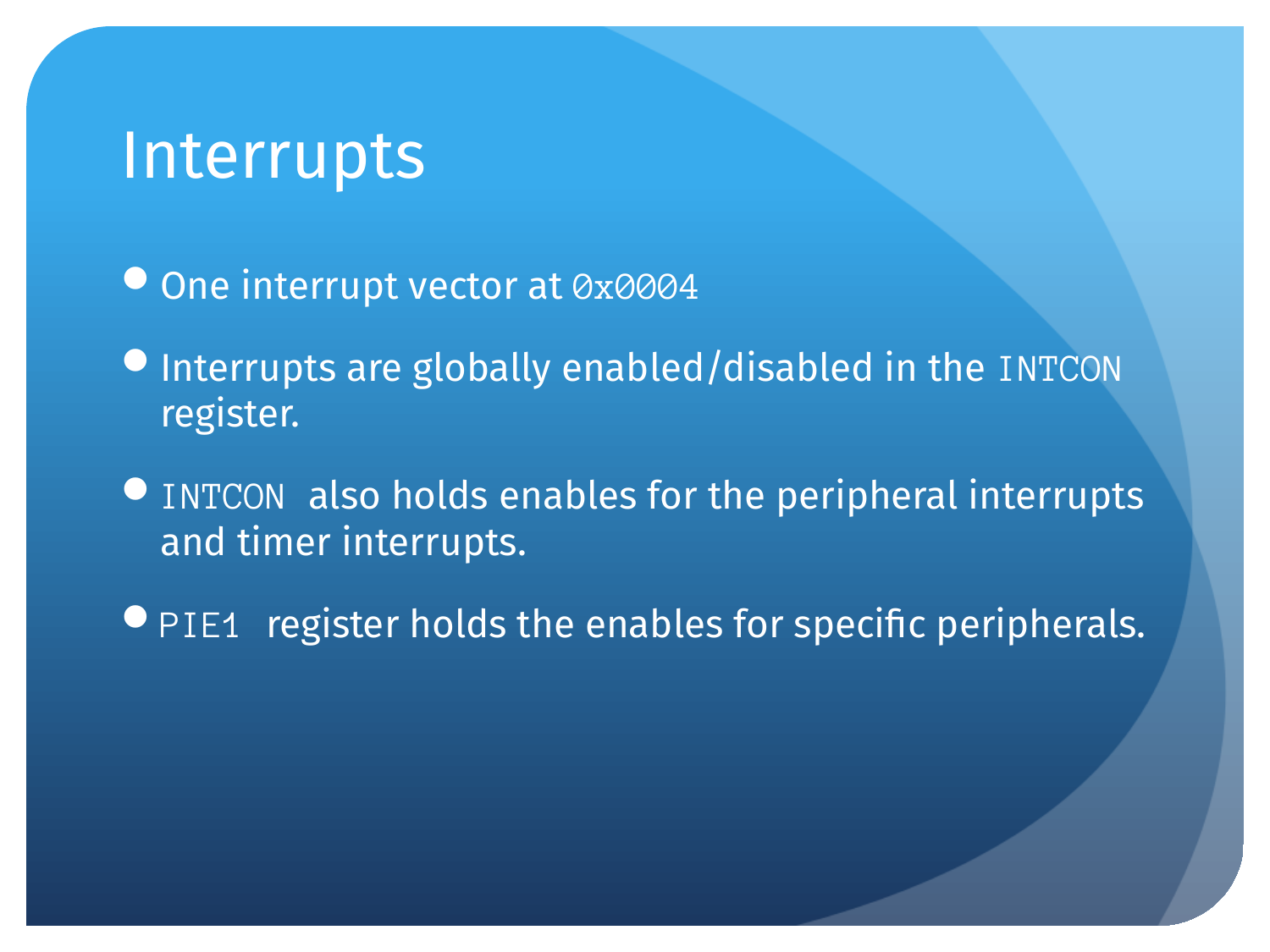

# Interrupts
One interrupt vector at 0x0004
Interrupts are globally enabled/disabled in the INTCON register.
INTCON also holds enables for the peripheral interrupts and timer interrupts.
PIE1 register holds the enables for specific peripherals.